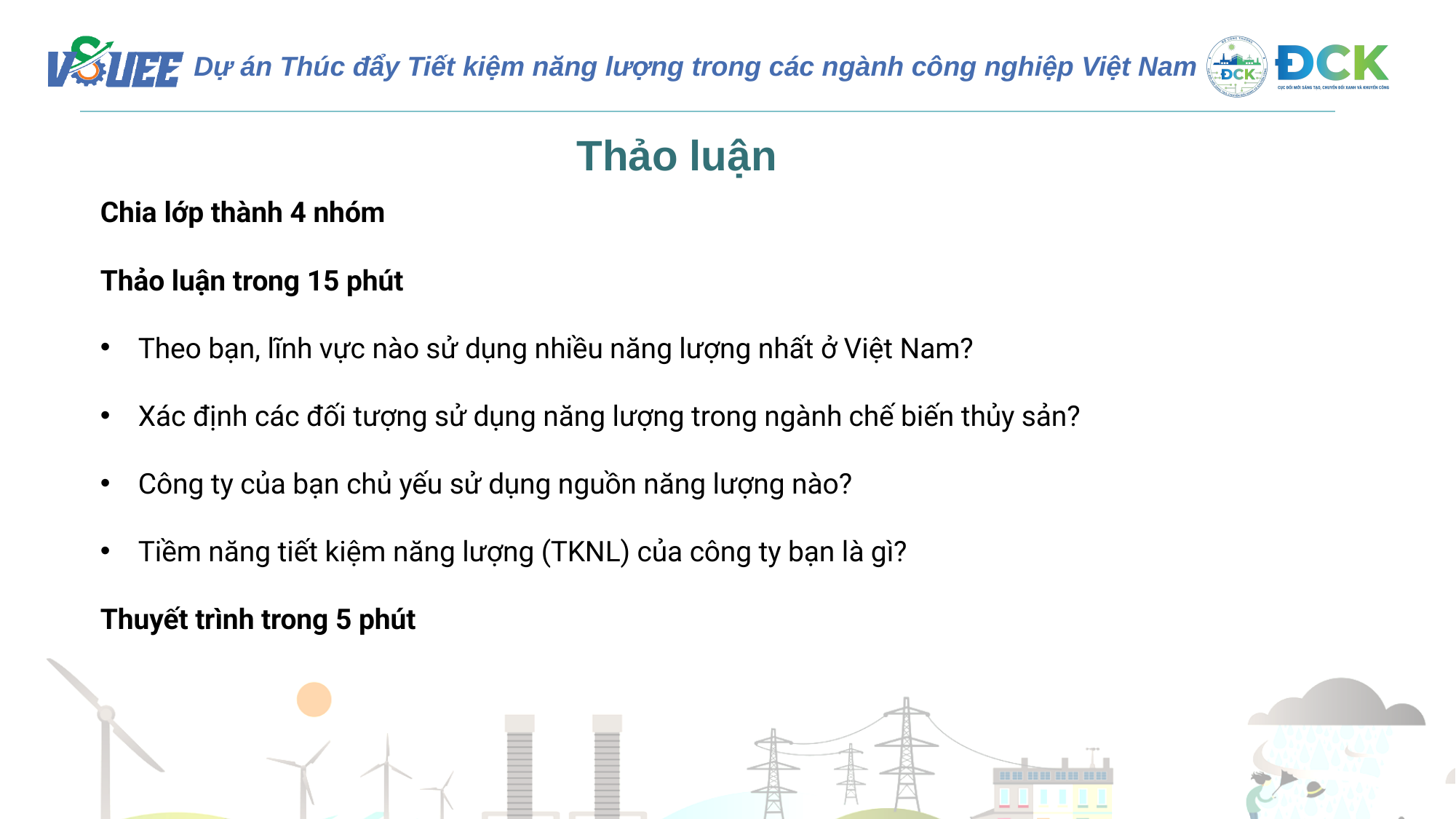

Thảo luận
Chia lớp thành 4 nhóm

Thảo luận trong 15 phút

Theo bạn, lĩnh vực nào sử dụng nhiều năng lượng nhất ở Việt Nam?

Xác định các đối tượng sử dụng năng lượng trong ngành chế biến thủy sản?

Công ty của bạn chủ yếu sử dụng nguồn năng lượng nào?

Tiềm năng tiết kiệm năng lượng (TKNL) của công ty bạn là gì?

Thuyết trình trong 5 phút